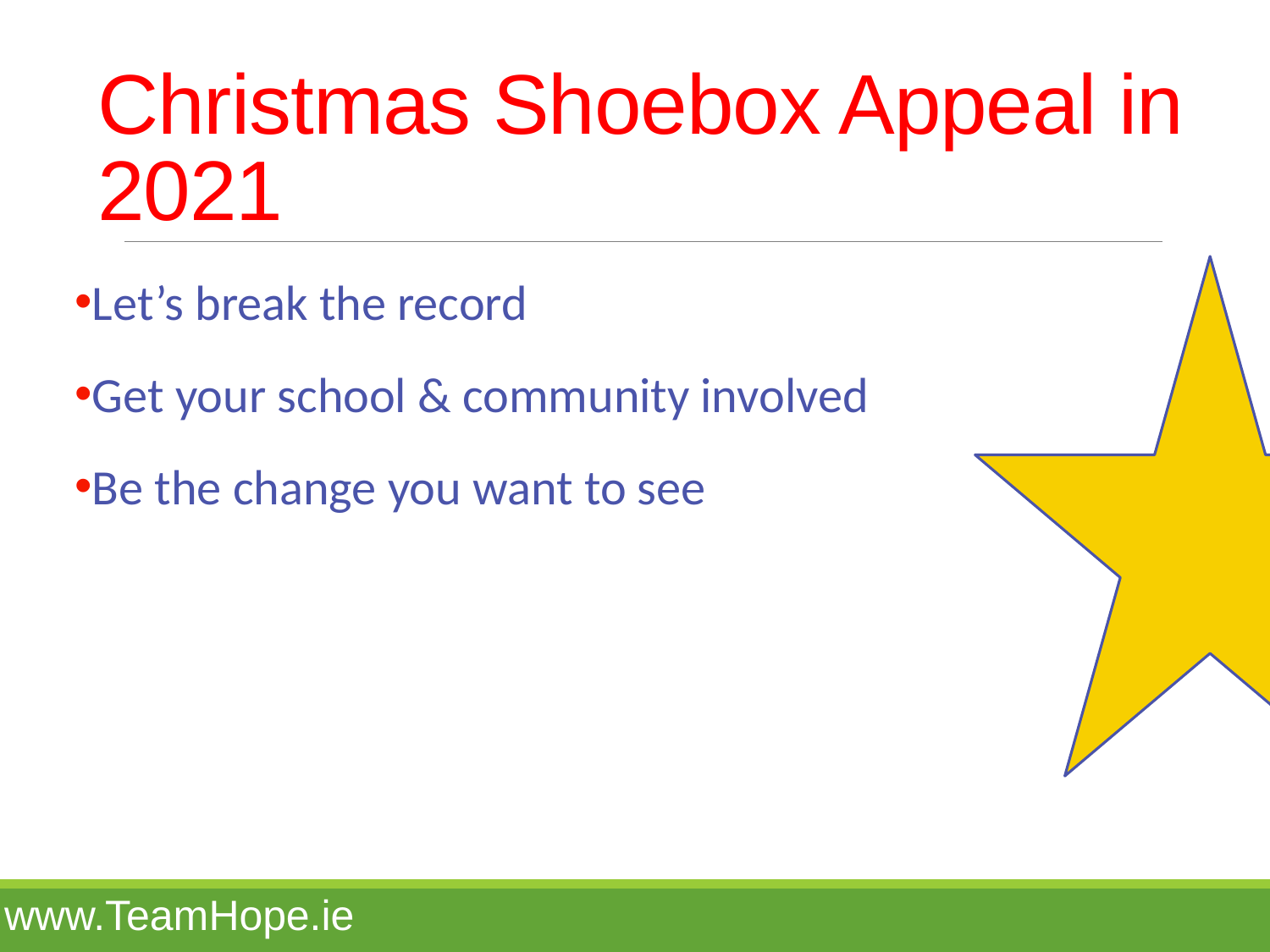

# Christmas Shoebox Appeal in 2021
Let’s break the record
Get your school & community involved
Be the change you want to see

www.TeamHope.ie